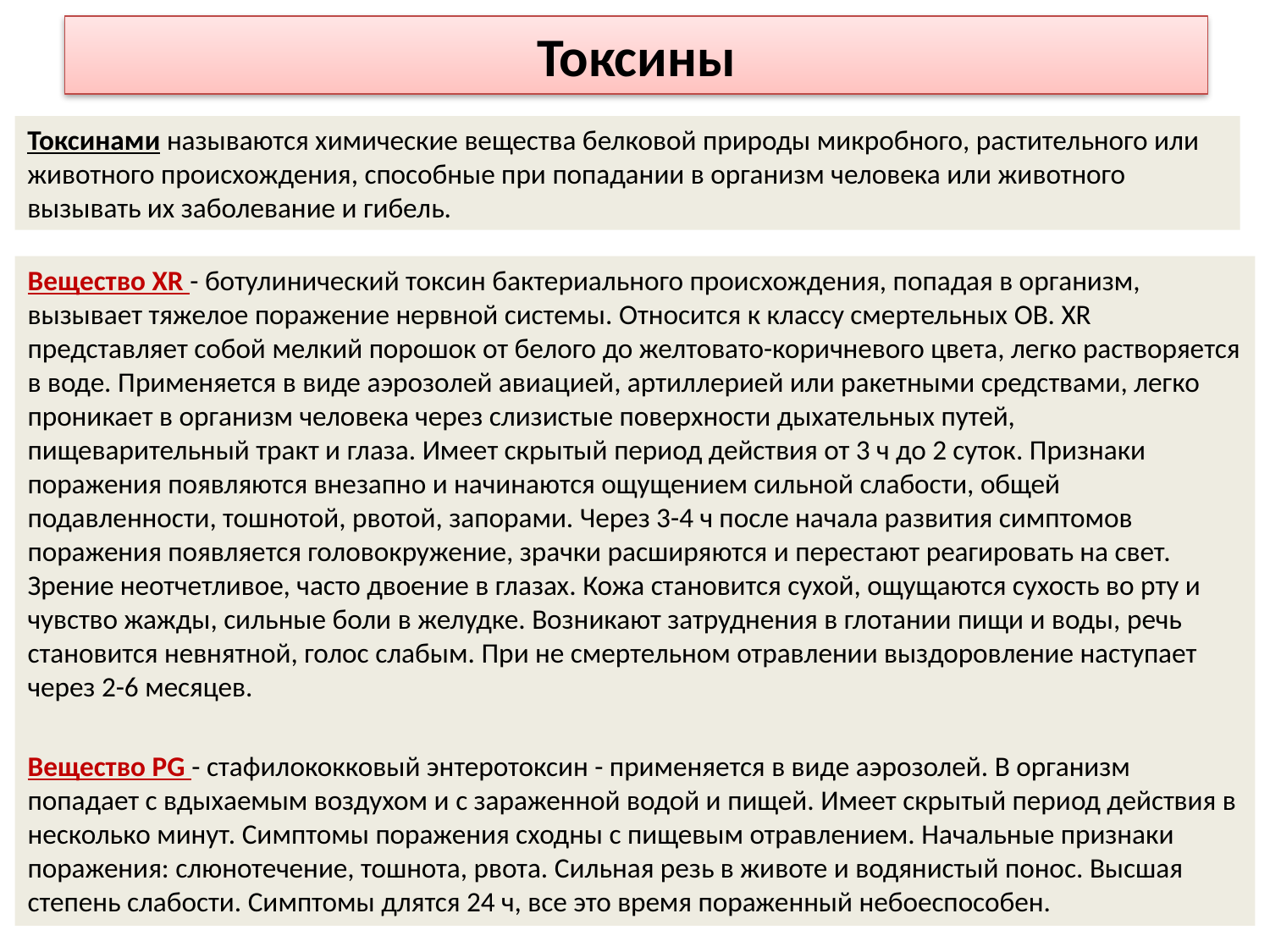

# Токсины
Токсинами называются химические вещества белковой природы микробного, растительного или животного происхождения, способные при попадании в организм человека или животного вызывать их заболевание и гибель.
Вещество XR - ботулинический токсин бактериального происхождения, попадая в организм, вызывает тяжелое поражение нервной системы. Относится к классу смертельных ОВ. XR представляет собой мелкий порошок от белого до желтовато-коричневого цвета, легко растворяется в воде. Применяется в виде аэрозолей авиацией, артиллерией или ракетными средствами, легко проникает в организм человека через слизистые поверхности дыхательных путей, пищеварительный тракт и глаза. Имеет скрытый период действия от 3 ч до 2 суток. Признаки поражения появляются внезапно и начинаются ощущением сильной слабости, общей подавленности, тошнотой, рвотой, запорами. Через 3-4 ч после начала развития симптомов поражения появляется головокружение, зрачки расширяются и перестают реагировать на свет. Зрение неотчетливое, часто двоение в глазах. Кожа становится сухой, ощущаются сухость во рту и чувство жажды, сильные боли в желудке. Возникают затруднения в глотании пищи и воды, речь становится невнятной, голос слабым. При не смертельном отравлении выздоровление наступает через 2-6 месяцев.

Вещество PG - стафилококковый энтеротоксин - применяется в виде аэрозолей. В организм попадает с вдыхаемым воздухом и с зараженной водой и пищей. Имеет скрытый период действия в несколько минут. Симптомы поражения сходны с пищевым отравлением. Начальные признаки поражения: слюнотечение, тошнота, рвота. Сильная резь в животе и водянистый понос. Высшая степень слабости. Симптомы длятся 24 ч, все это время пораженный небоеспособен.